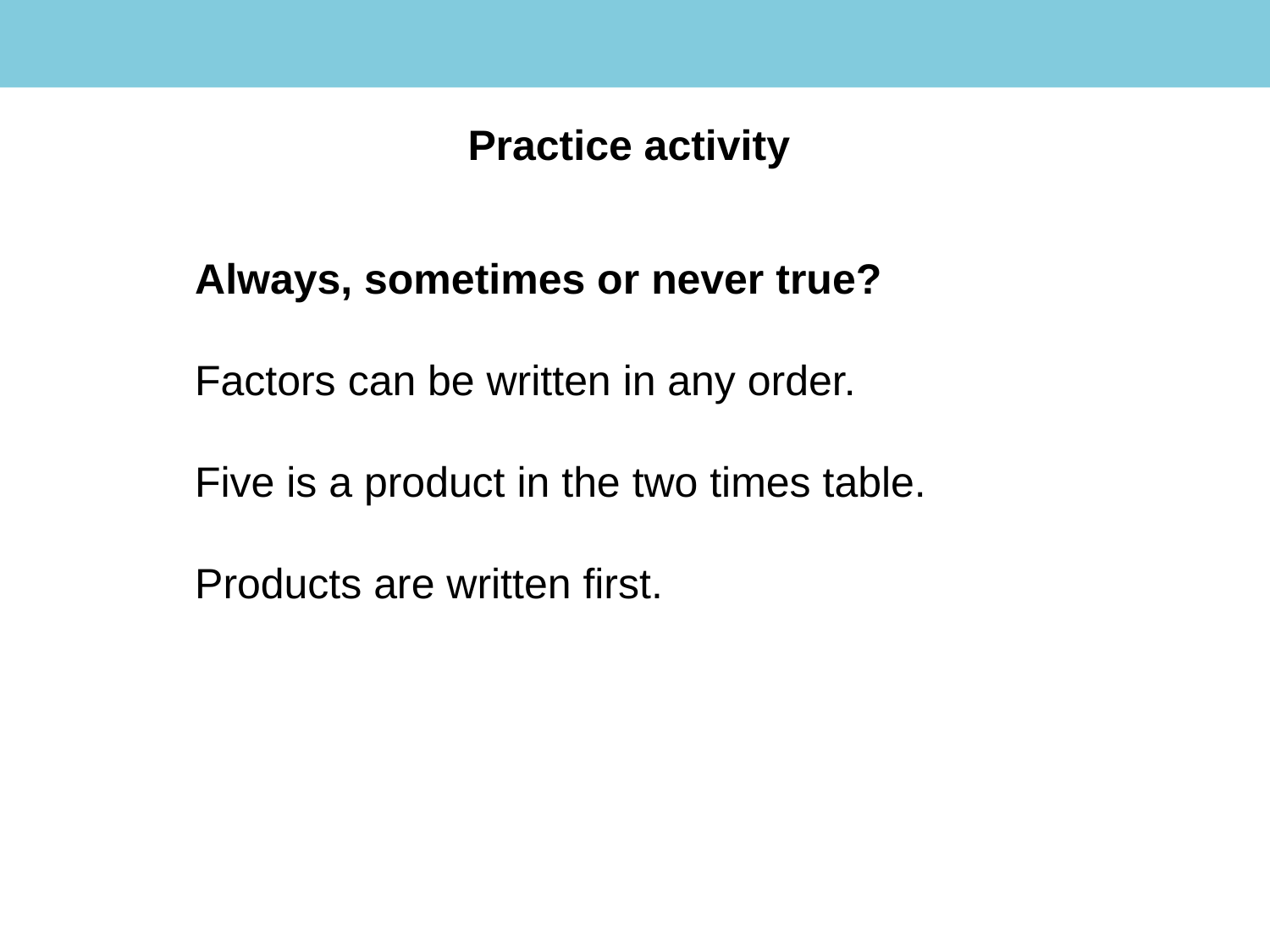

Practice activity
Always, sometimes or never true?

Factors can be written in any order.

Five is a product in the two times table.

Products are written first.